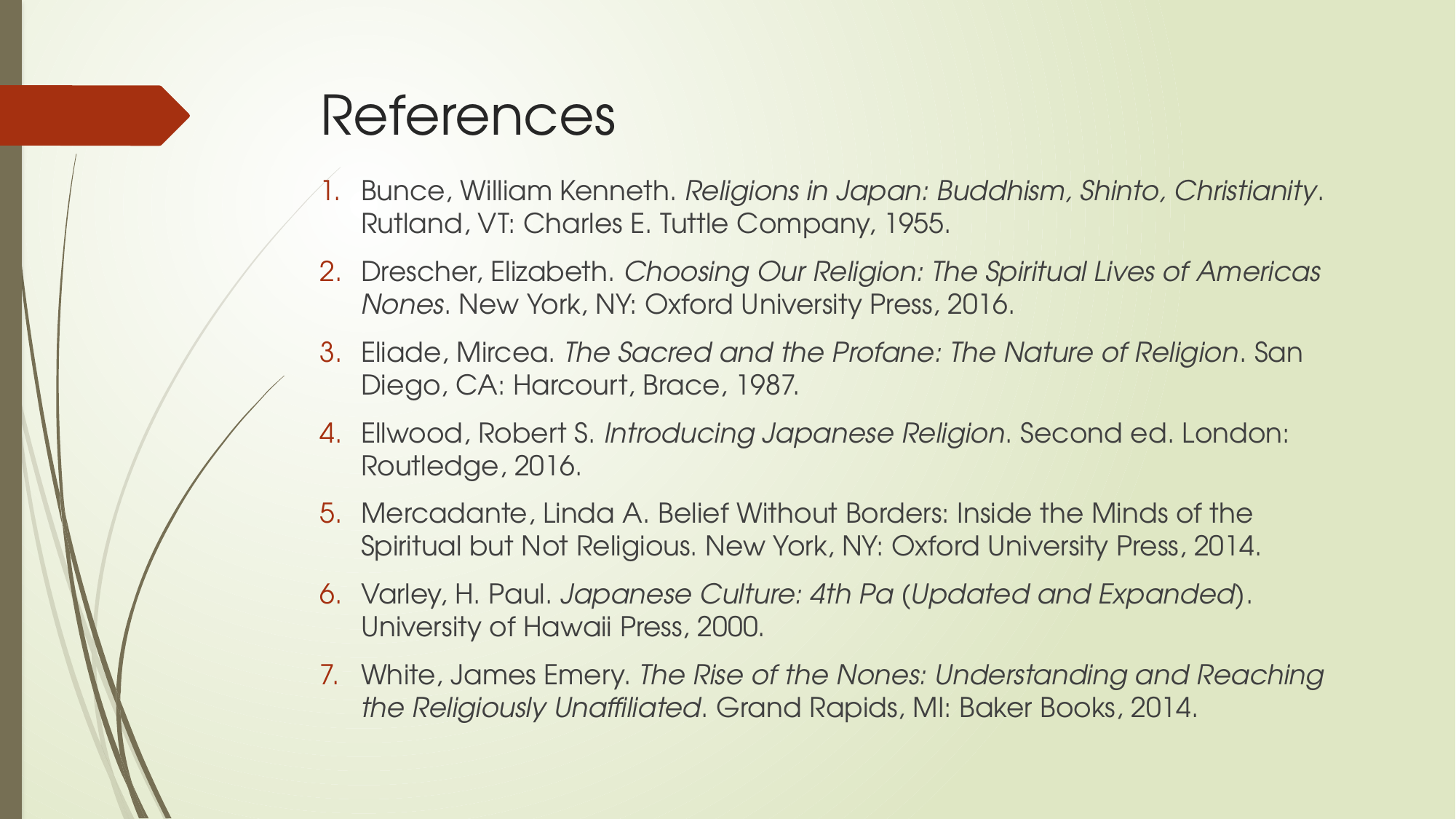

# References
Bunce, William Kenneth. Religions in Japan: Buddhism, Shinto, Christianity. Rutland, VT: Charles E. Tuttle Company, 1955.
Drescher, Elizabeth. Choosing Our Religion: The Spiritual Lives of Americas Nones. New York, NY: Oxford University Press, 2016.
Eliade, Mircea. The Sacred and the Profane: The Nature of Religion. San Diego, CA: Harcourt, Brace, 1987.
Ellwood, Robert S. Introducing Japanese Religion. Second ed. London: Routledge, 2016.
Mercadante, Linda A. Belief Without Borders: Inside the Minds of the Spiritual but Not Religious. New York, NY: Oxford University Press, 2014.
Varley, H. Paul. Japanese Culture: 4th Pa (Updated and Expanded). University of Hawaii Press, 2000.
White, James Emery. The Rise of the Nones: Understanding and Reaching the Religiously Unaffiliated. Grand Rapids, MI: Baker Books, 2014.